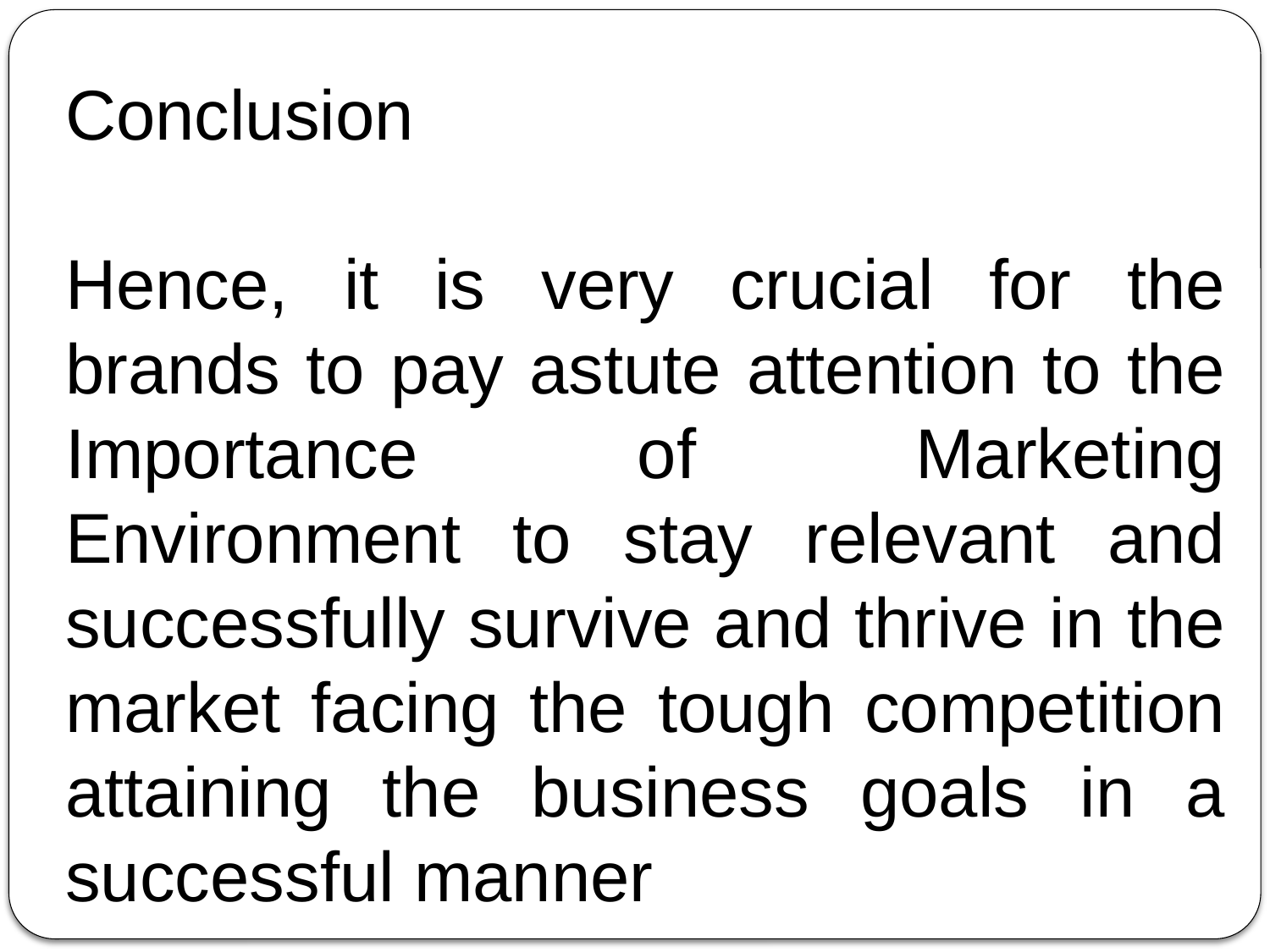

Conclusion

Hence, it is very crucial for the brands to pay astute attention to the Importance of Marketing Environment to stay relevant and successfully survive and thrive in the market facing the tough competition attaining the business goals in a successful manner